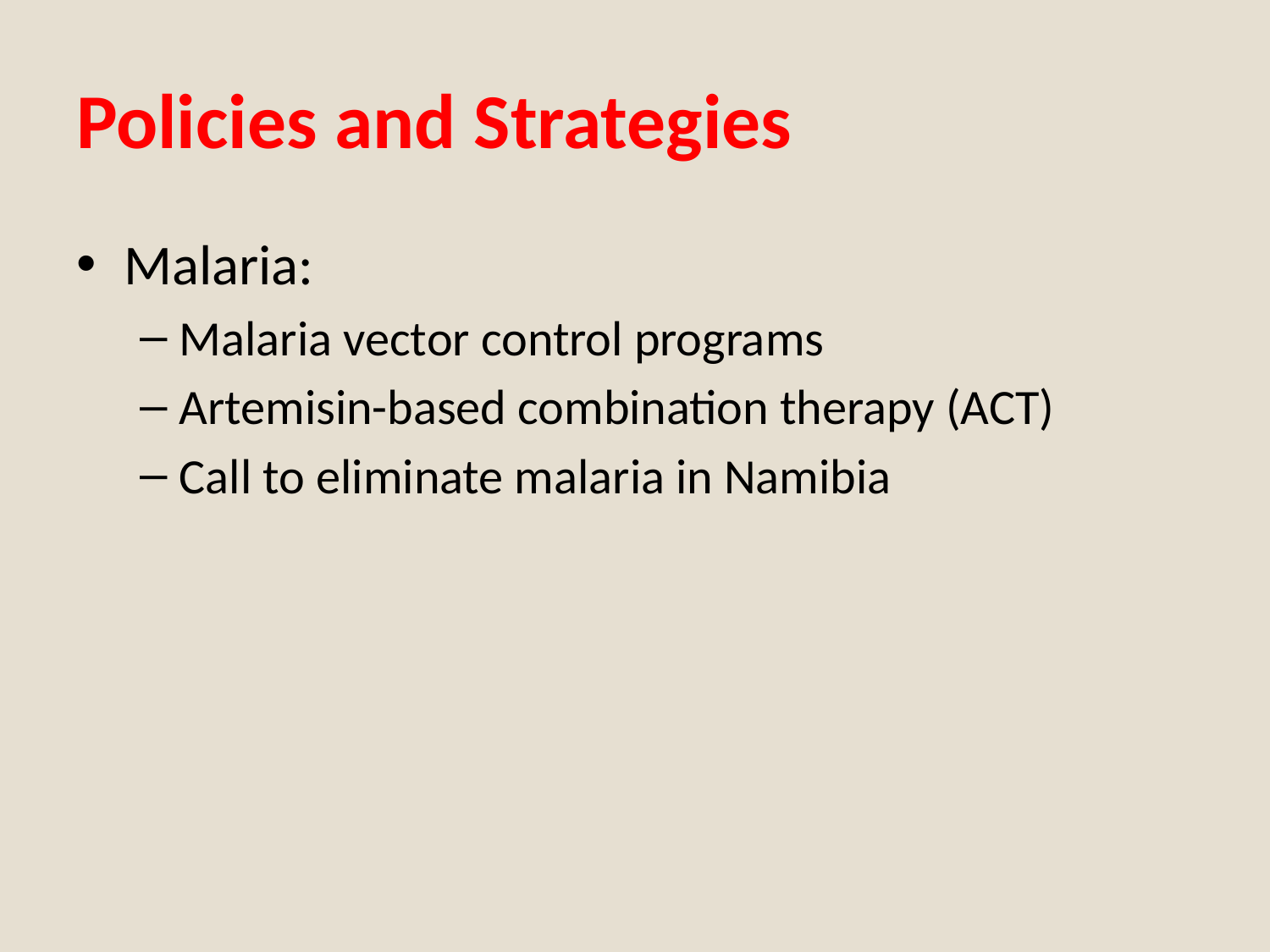

# Policies and Strategies
Malaria:
Malaria vector control programs
Artemisin-based combination therapy (ACT)
Call to eliminate malaria in Namibia